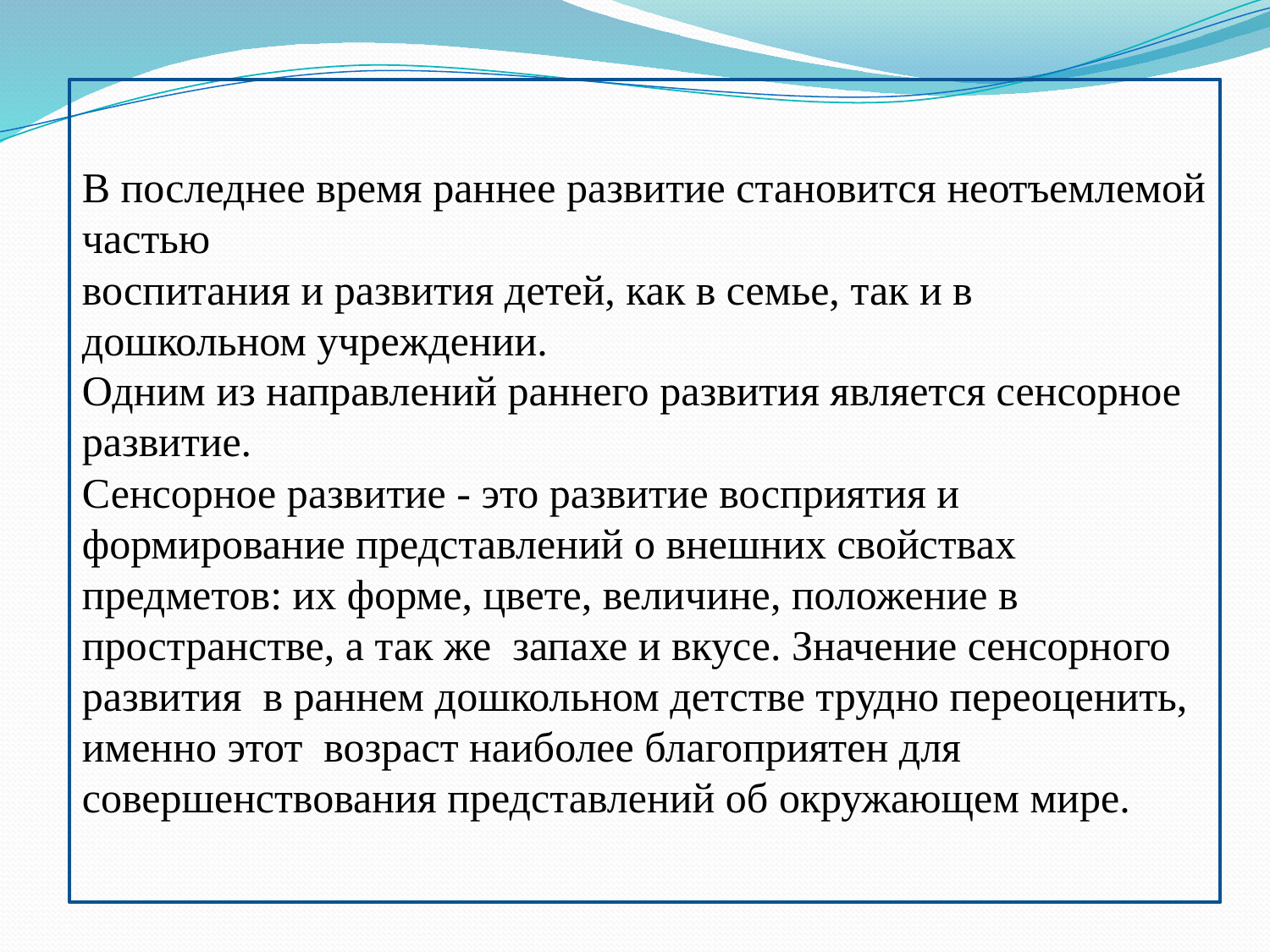

В последнее время раннее развитие становится неотъемлемой частью
воспитания и развития детей, как в семье, так и в дошкольном учреждении.
Одним из направлений раннего развития является сенсорное развитие.
Сенсорное развитие - это развитие восприятия и формирование представлений о внешних свойствах предметов: их форме, цвете, величине, положение в пространстве, а так же  запахе и вкусе. Значение сенсорного развития  в раннем дошкольном детстве трудно переоценить, именно этот  возраст наиболее благоприятен для совершенствования представлений об окружающем мире.